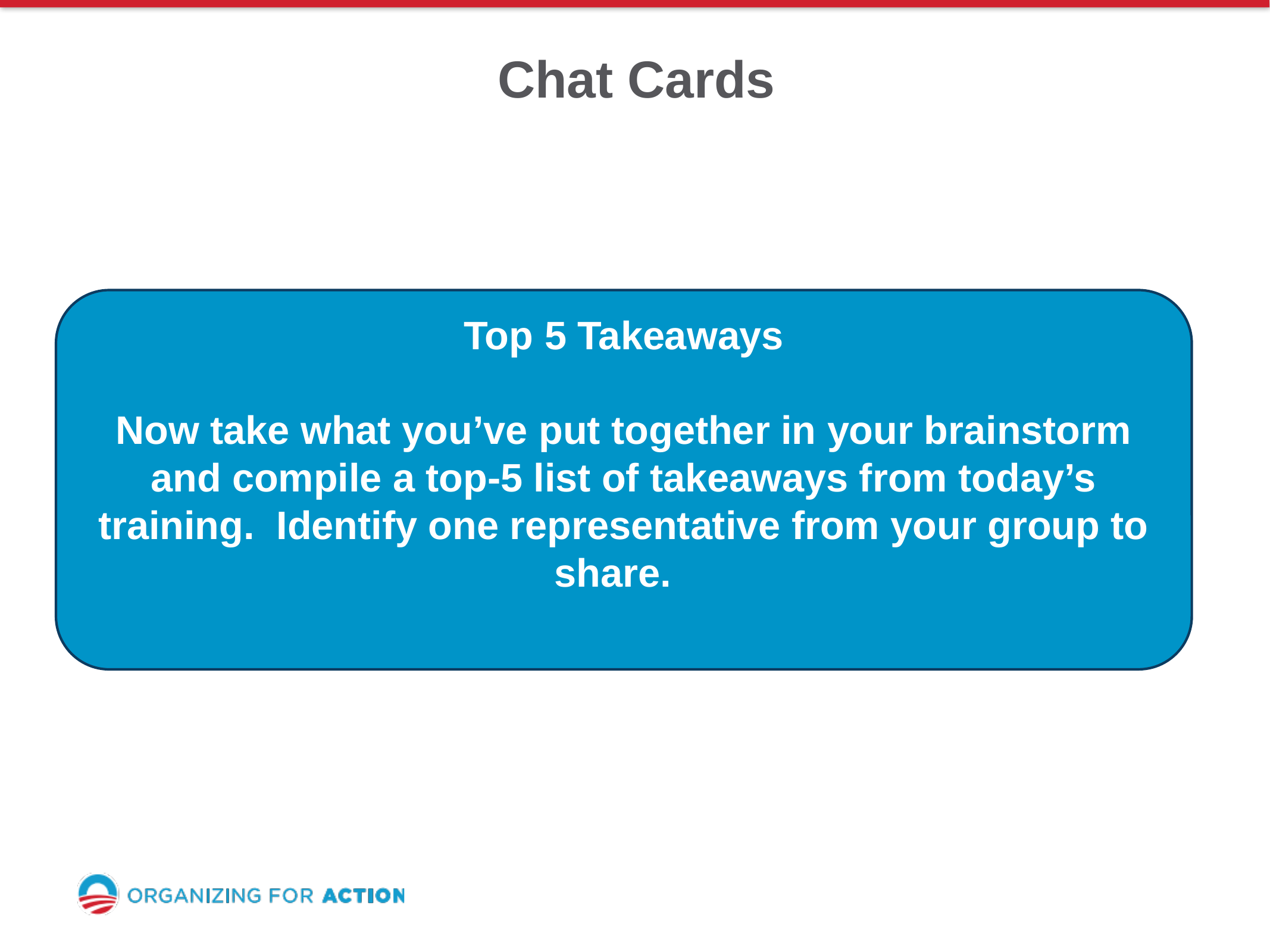

Chat Cards
Top 5 Takeaways
Now take what you’ve put together in your brainstorm and compile a top-5 list of takeaways from today’s training.  Identify one representative from your group to share.